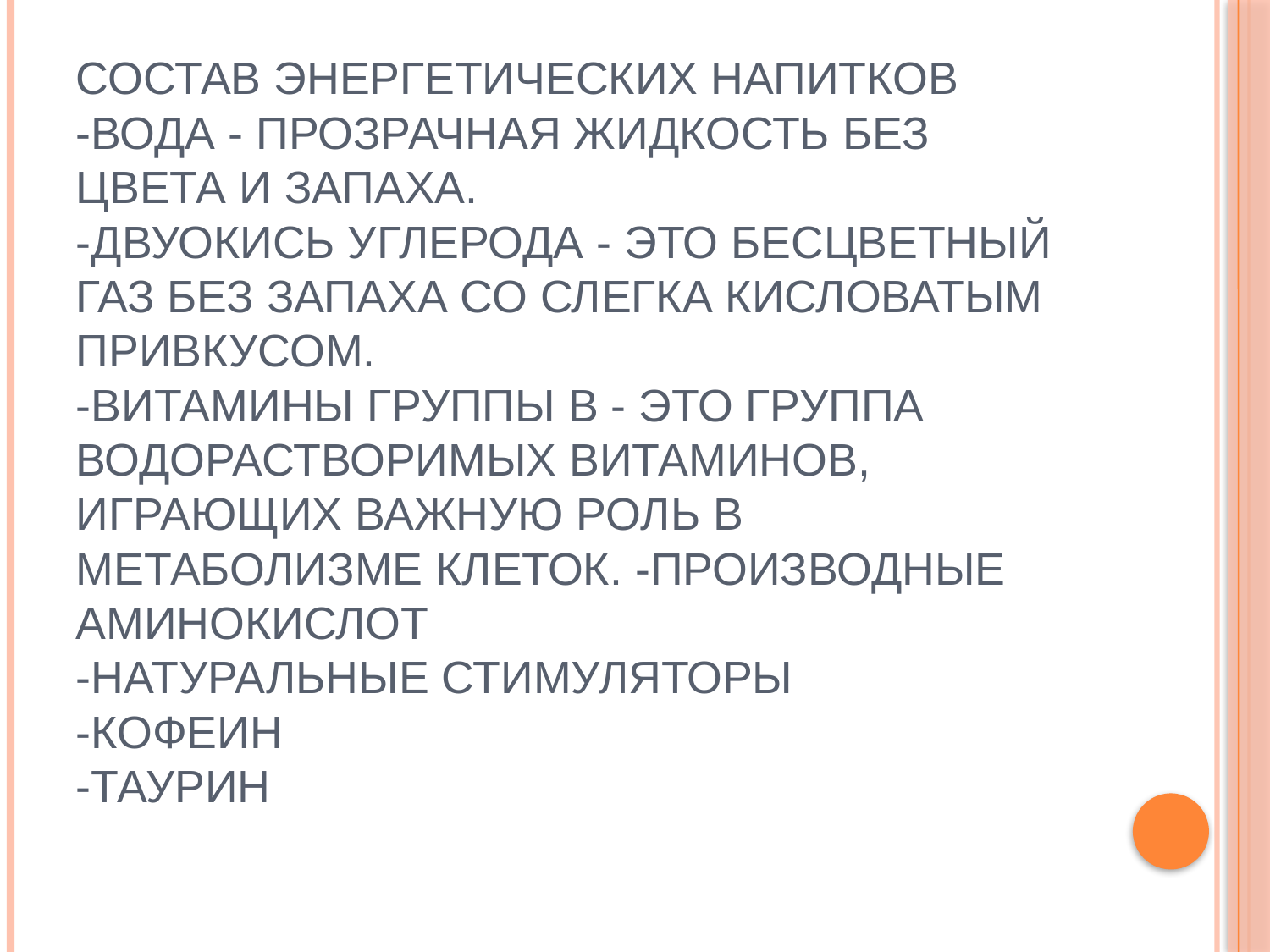

# Состав энергетических напитков -Вода - прозрачная жидкость без цвета и запаха. -Двуокись углерода - это бесцветный газ без запаха со слегка кисловатым привкусом. -Витамины группы В - это группа водорастворимых витаминов, играющих важную роль в метаболизме клеток. -Производные аминокислот -Натуральные стимуляторы -Кофеин -Таурин